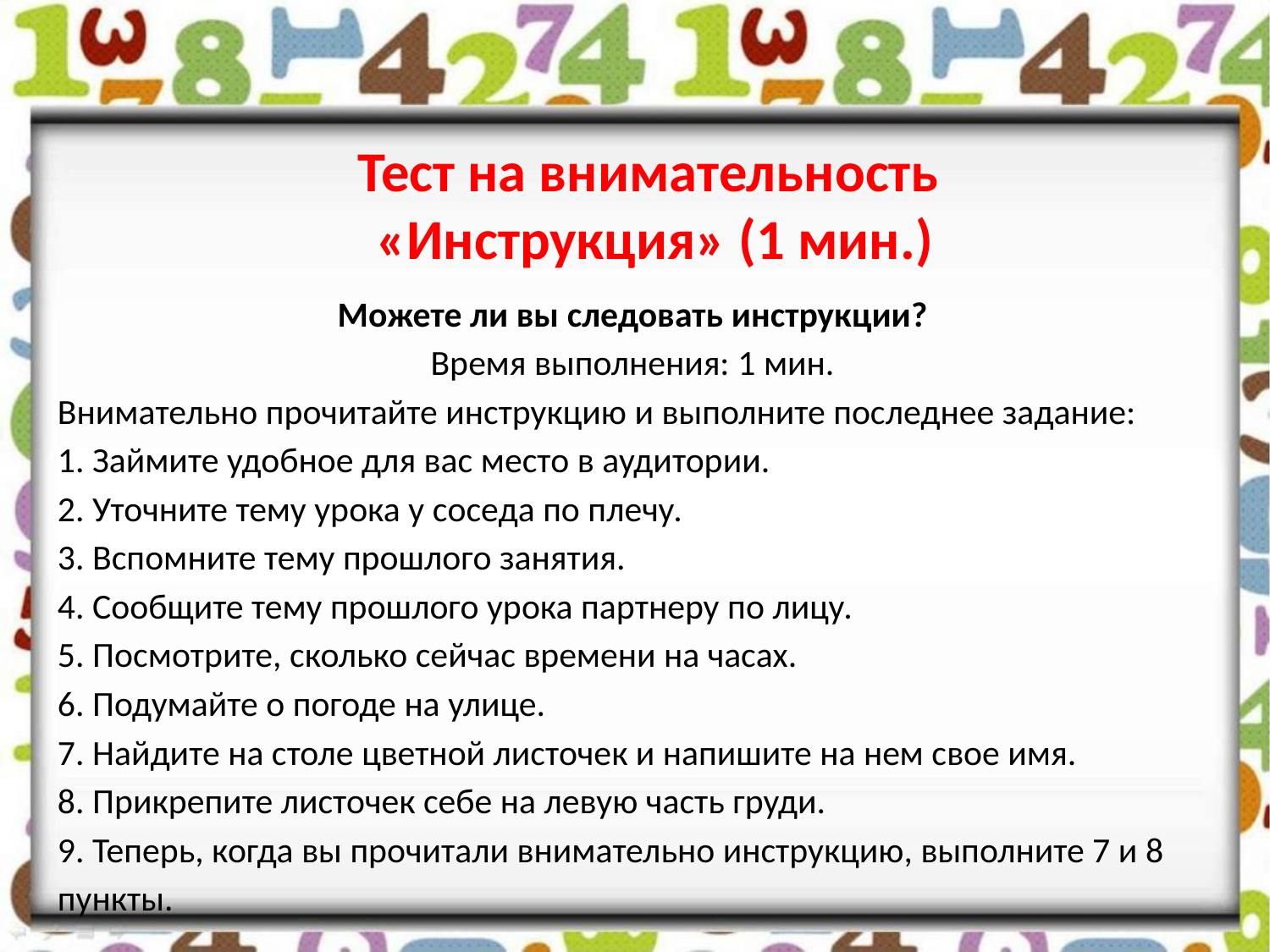

Тест на внимательность
«Инструкция» (1 мин.)
Можете ли вы следовать инструкции?
Время выполнения: 1 мин.
Внимательно прочитайте инструкцию и выполните последнее задание:
1. Займите удобное для вас место в аудитории.
2. Уточните тему урока у соседа по плечу.
3. Вспомните тему прошлого занятия.
4. Сообщите тему прошлого урока партнеру по лицу.
5. Посмотрите, сколько сейчас времени на часах.
6. Подумайте о погоде на улице.
7. Найдите на столе цветной листочек и напишите на нем свое имя.
8. Прикрепите листочек себе на левую часть груди.
9. Теперь, когда вы прочитали внимательно инструкцию, выполните 7 и 8 пункты.